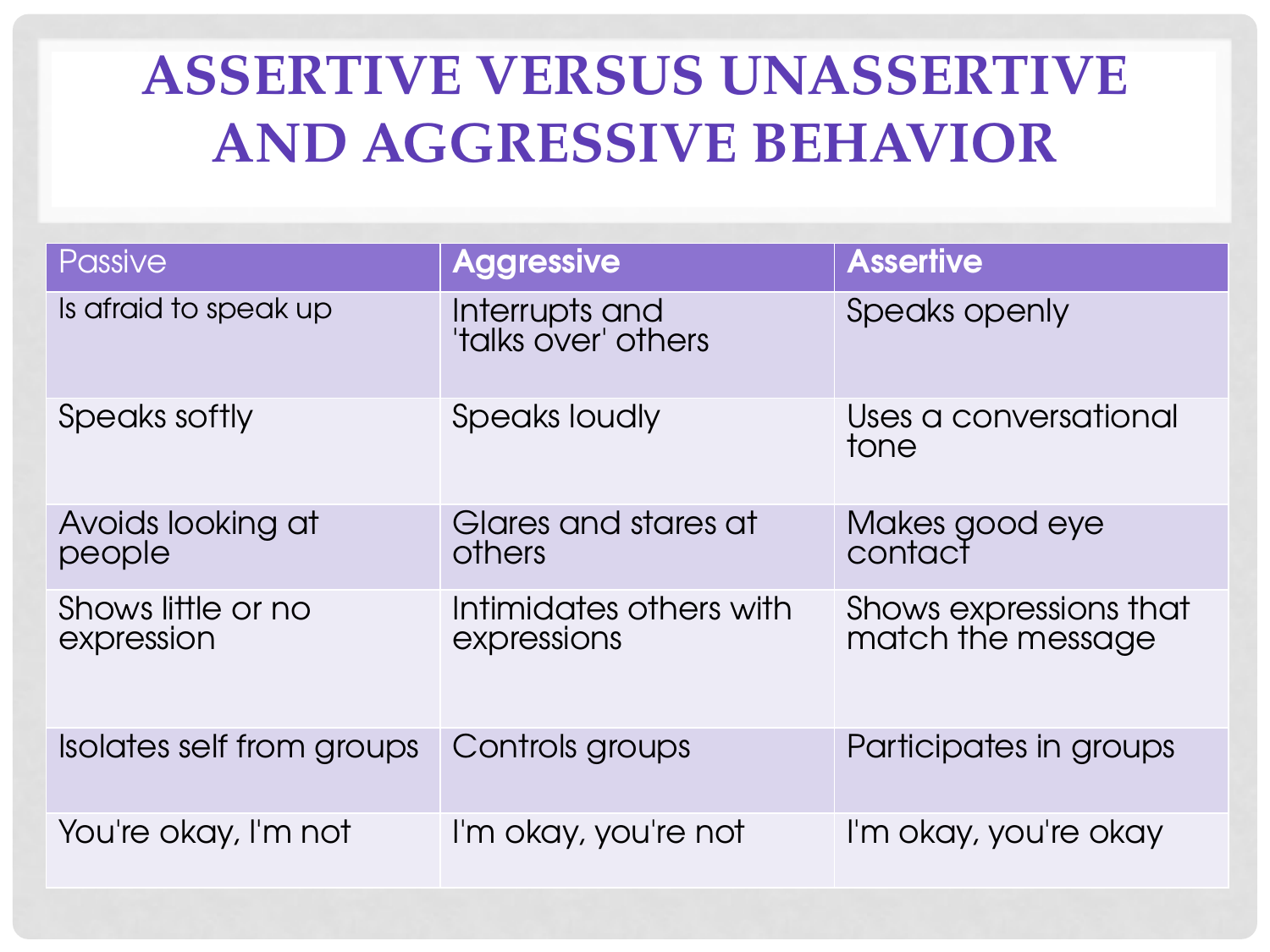

# Assertive Versus Unassertive and Aggressive Behavior
| Passive | Aggressive | Assertive |
| --- | --- | --- |
| Is afraid to speak up | Interrupts and 'talks over' others | Speaks openly |
| Speaks softly | Speaks loudly | Uses a conversational tone |
| Avoids looking at people | Glares and stares at others | Makes good eye contact |
| Shows little or no expression | Intimidates others with expressions | Shows expressions that match the message |
| Isolates self from groups | Controls groups | Participates in groups |
| You're okay, I'm not | I'm okay, you're not | I'm okay, you're okay |